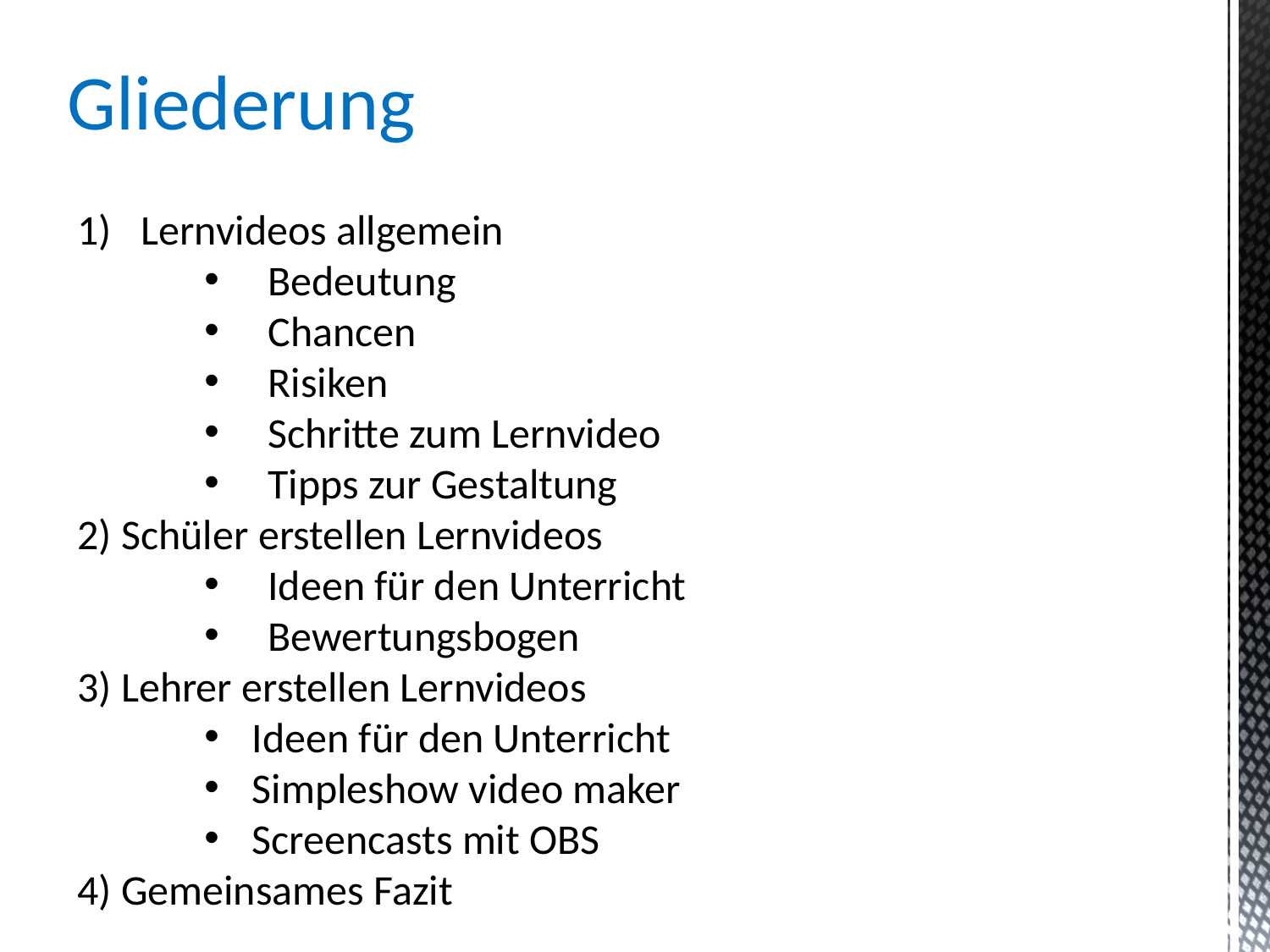

Gliederung
Lernvideos allgemein
Bedeutung
Chancen
Risiken
Schritte zum Lernvideo
Tipps zur Gestaltung
2) Schüler erstellen Lernvideos
Ideen für den Unterricht
Bewertungsbogen
3) Lehrer erstellen Lernvideos
Ideen für den Unterricht
Simpleshow video maker
Screencasts mit OBS
4) Gemeinsames Fazit